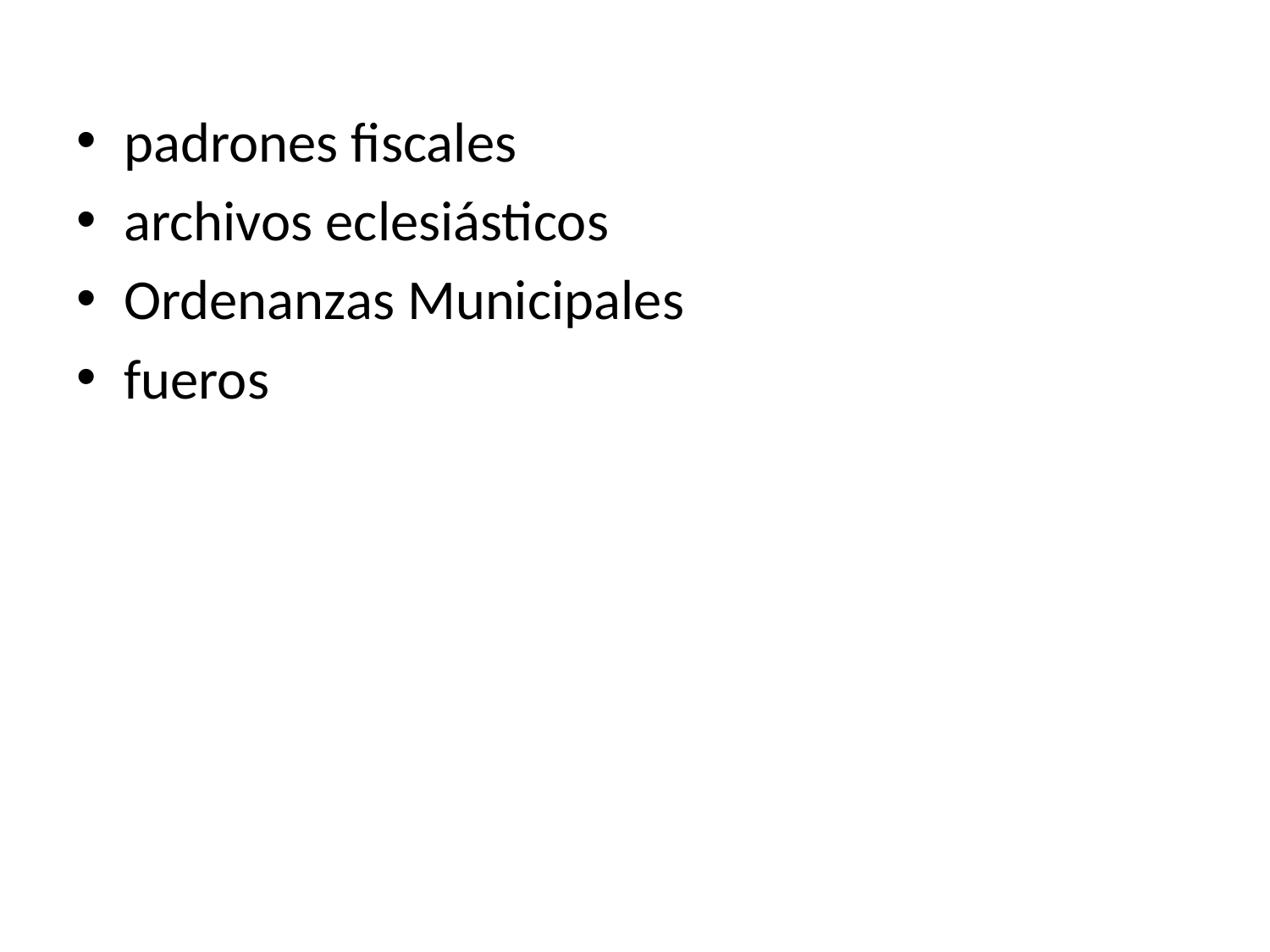

padrones fiscales
archivos eclesiásticos
Ordenanzas Municipales
fueros